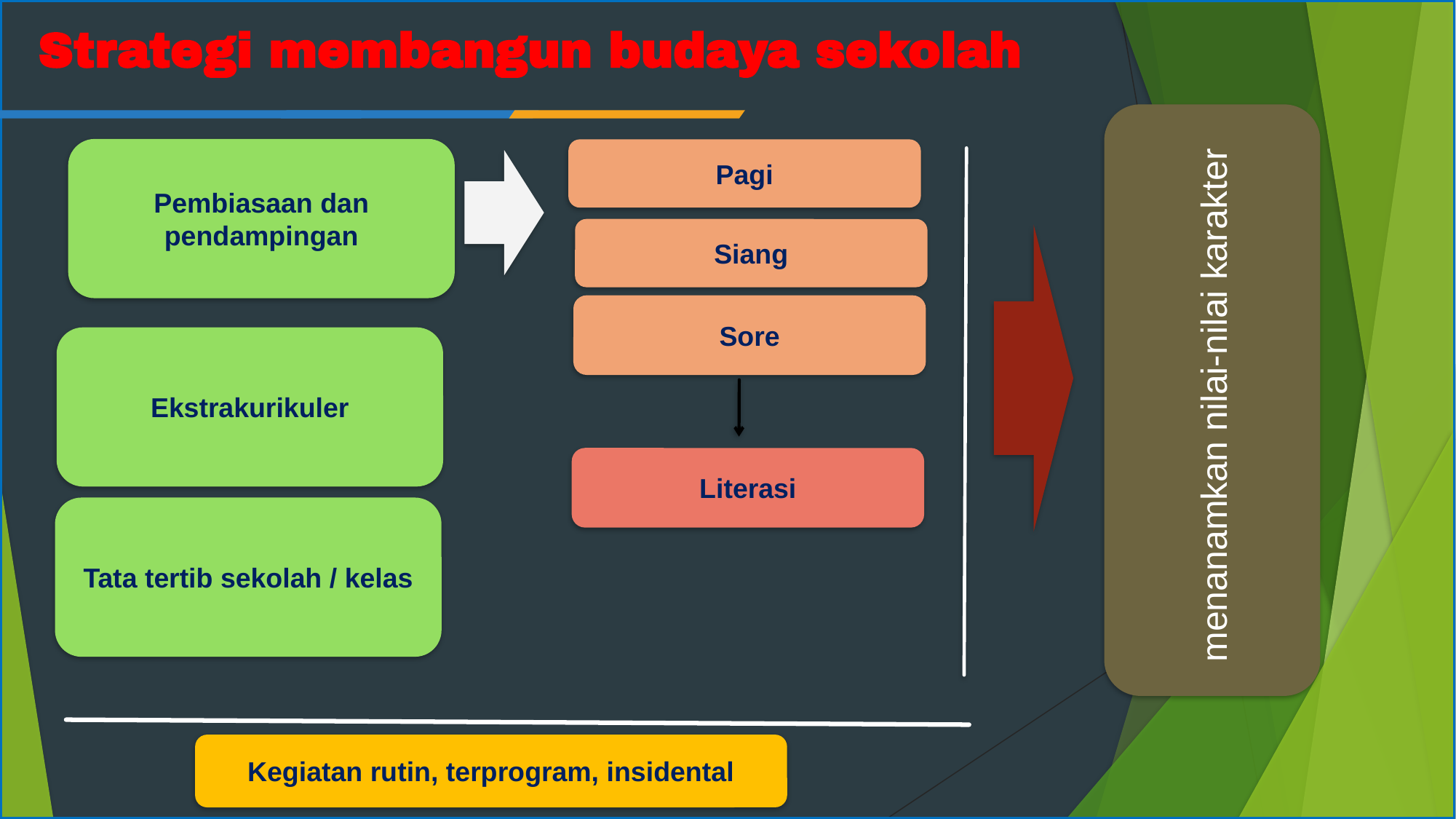

# Strategi membangun budaya sekolah
menanamkan nilai-nilai karakter

Pembiasaan dan pendampingan
Pagi

Siang

Sore
Ekstrakurikuler
Literasi
Tata tertib sekolah / kelas
Kegiatan rutin, terprogram, insidental